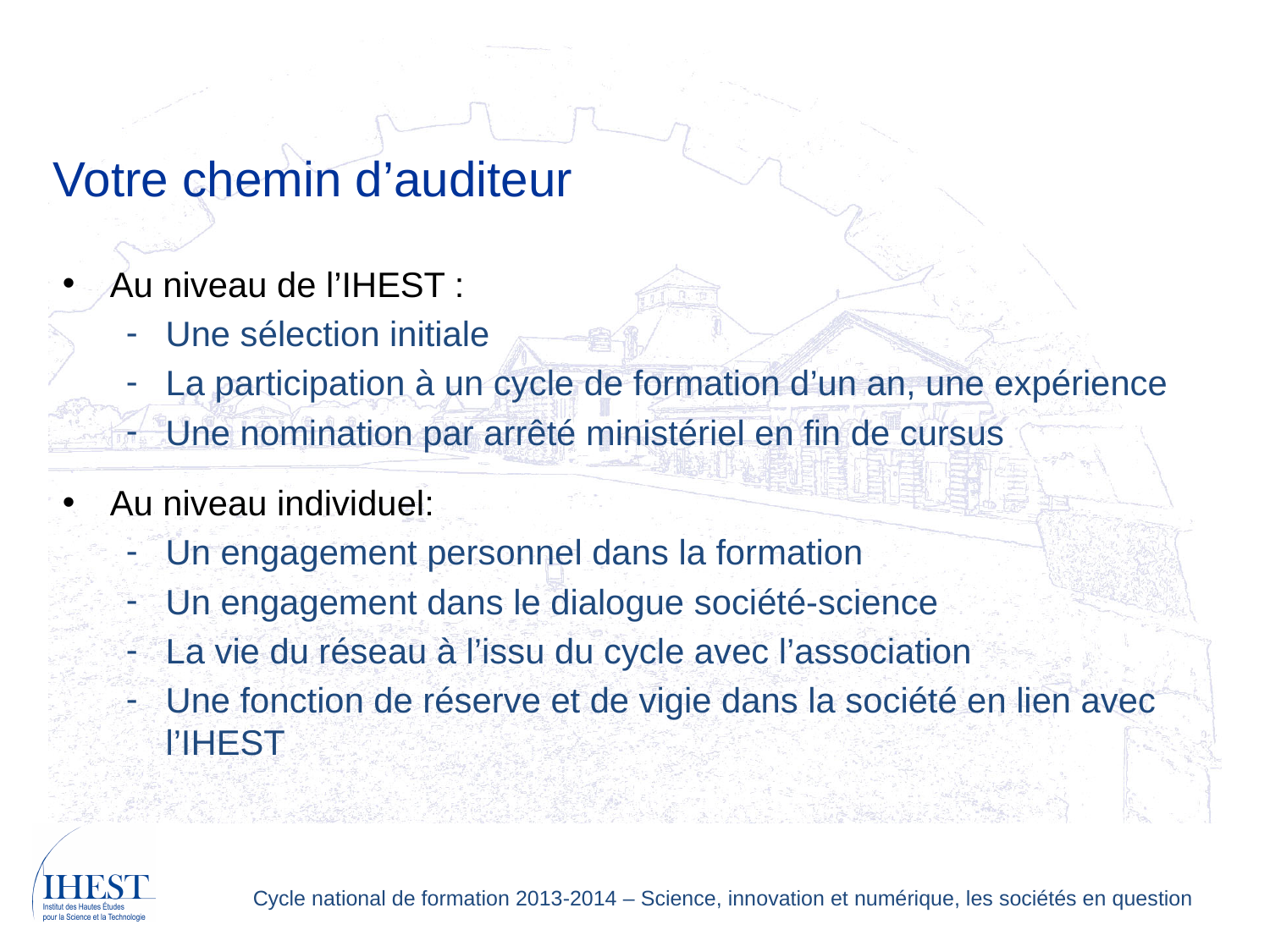

Votre chemin d’auditeur
Au niveau de l’IHEST :
Une sélection initiale
La participation à un cycle de formation d’un an, une expérience
Une nomination par arrêté ministériel en fin de cursus
Au niveau individuel:
Un engagement personnel dans la formation
Un engagement dans le dialogue société-science
La vie du réseau à l’issu du cycle avec l’association
Une fonction de réserve et de vigie dans la société en lien avec l’IHEST